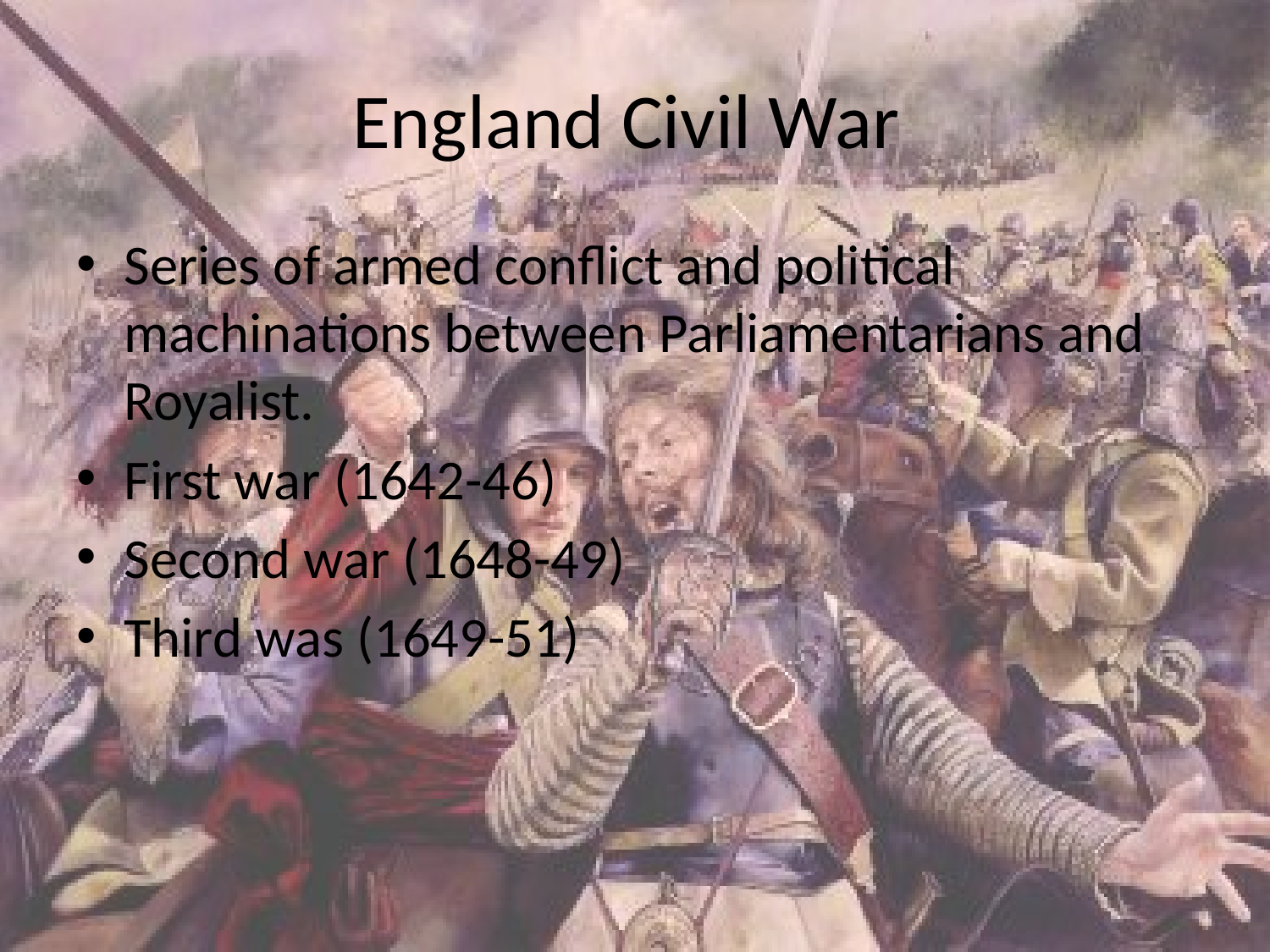

# England Civil War
Series of armed conflict and political machinations between Parliamentarians and Royalist.
First war (1642-46)
Second war (1648-49)
Third was (1649-51)